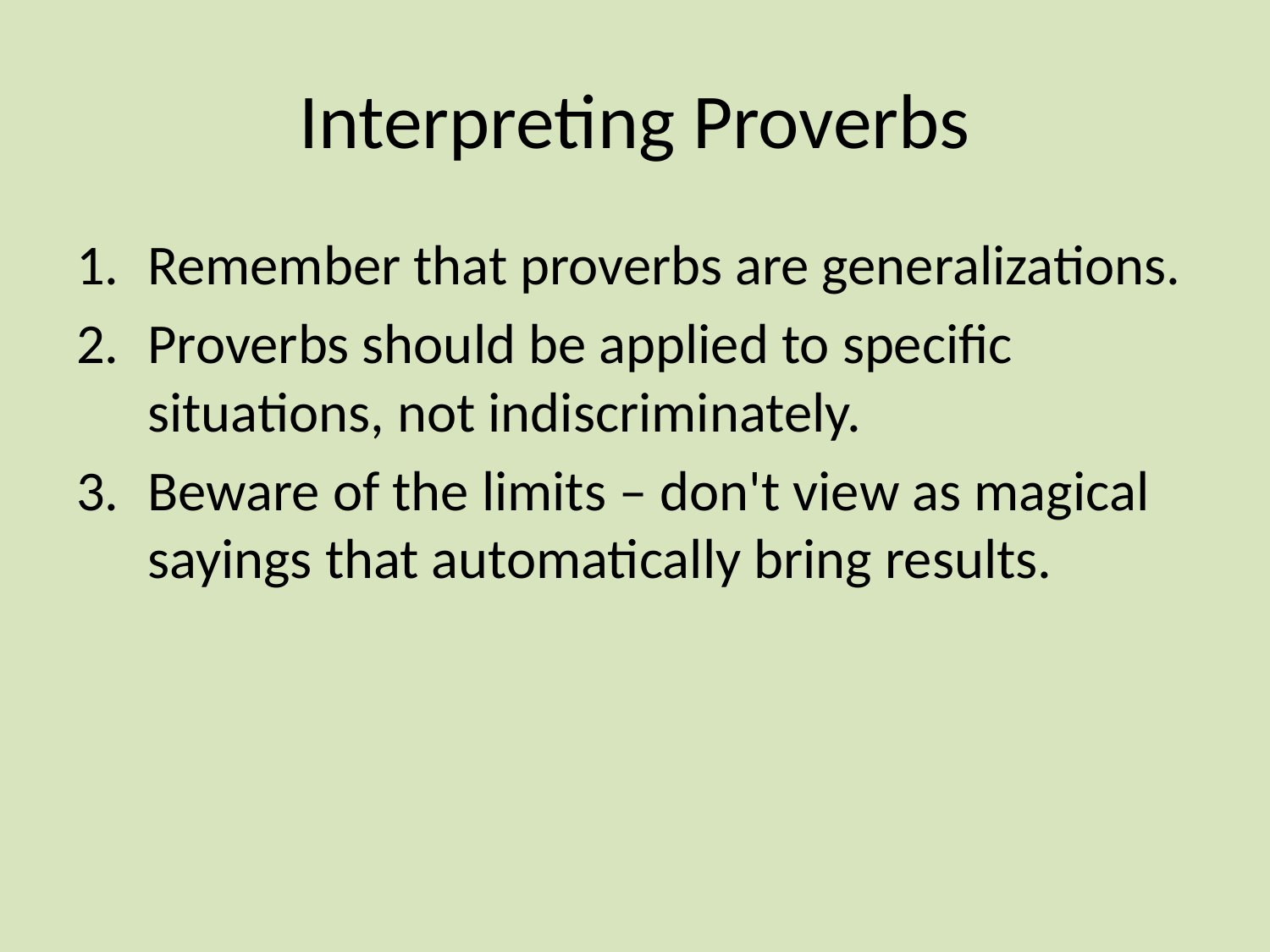

# Interpreting Proverbs
Remember that proverbs are generalizations.
Proverbs should be applied to specific situations, not indiscriminately.
Beware of the limits – don't view as magical sayings that automatically bring results.